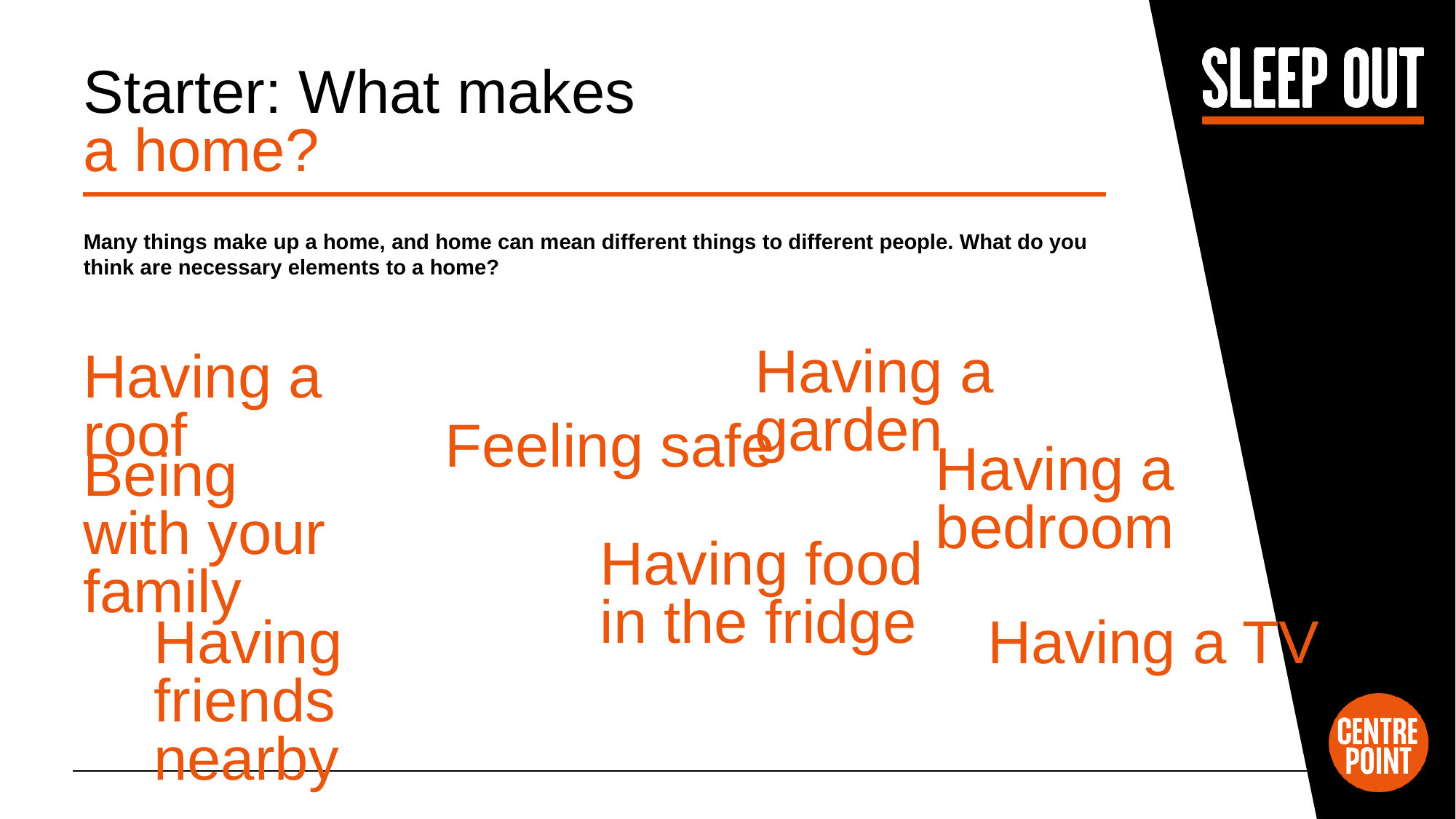

# Starter: What makes a home?
Many things make up a home, and home can mean different things to different people. What do you think are necessary elements to a home?
Having a garden

Having a roof

Feeling safe

Having a bedroom
Being with your family

Having food in the fridge
Having friends nearby

Having a TV